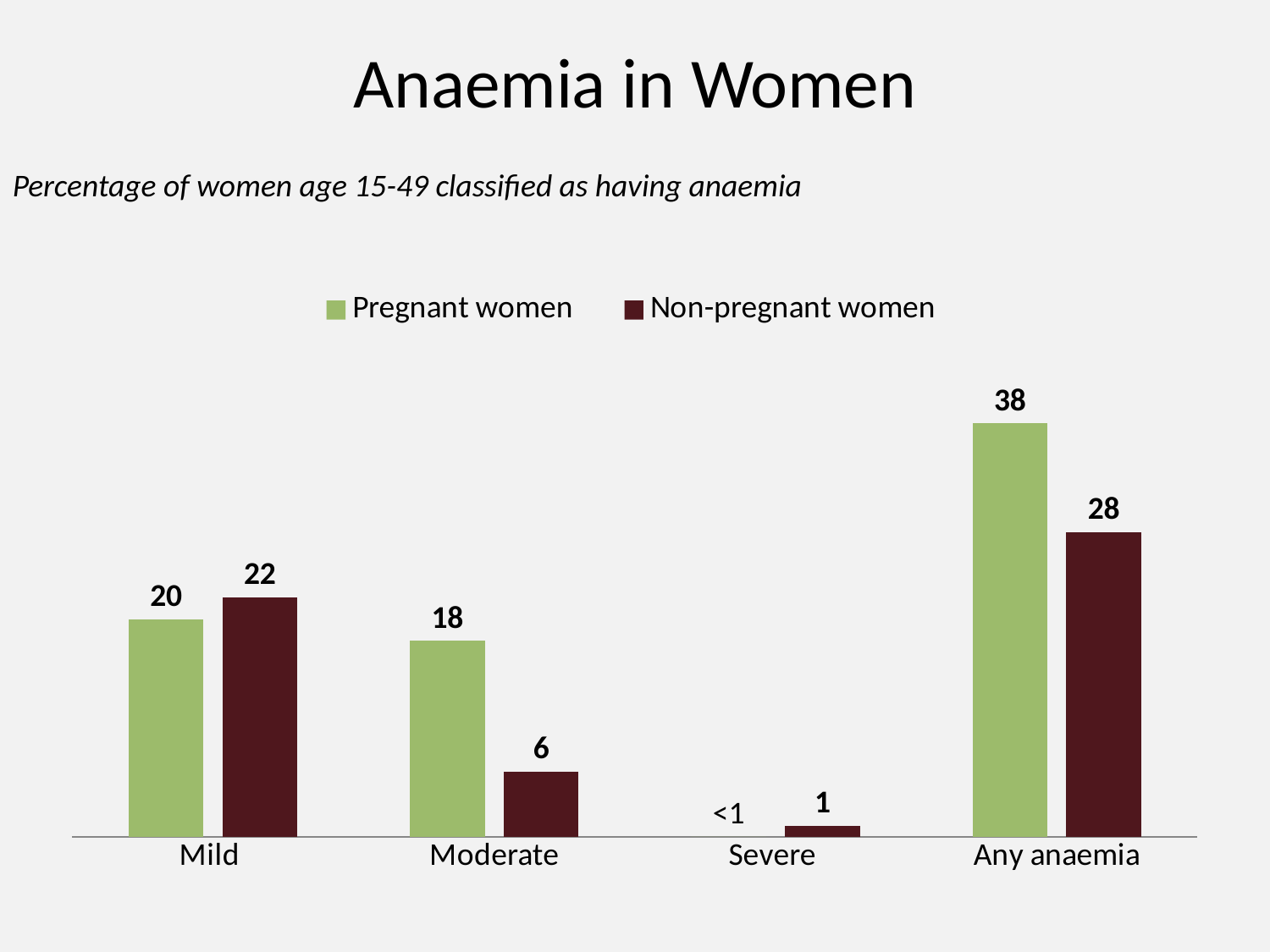

# Anaemia in Women
Percentage of women age 15-49 classified as having anaemia

### Chart

| Category | Pregnant women | Non-pregnant women |
|---|---|---|
| Mild  | 20.0 | 22.0 |
| Moderate | 18.0 | 6.0 |
| Severe  | 0.0 | 1.0 |
| Any anaemia | 38.0 | 28.0 |